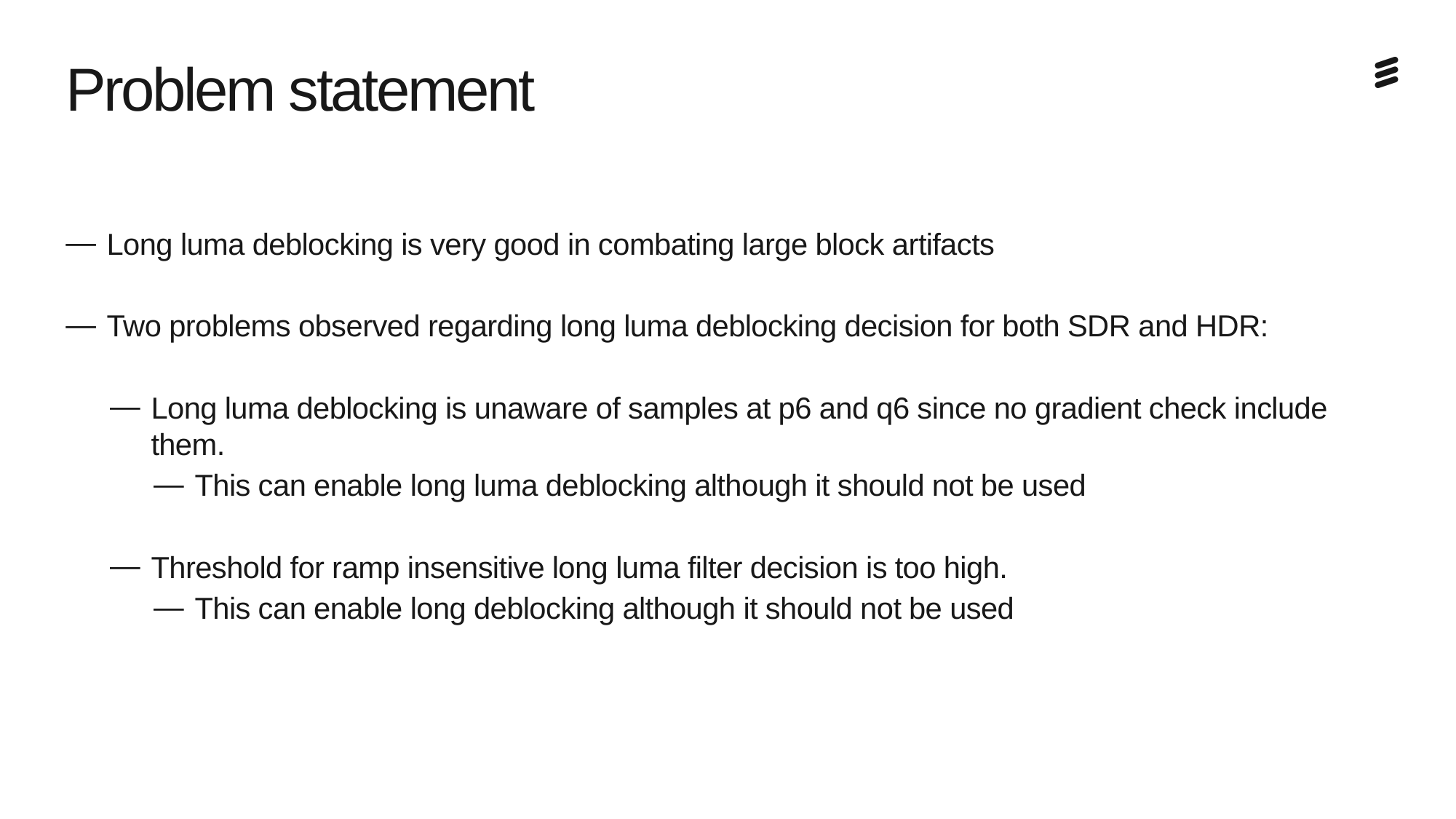

# Problem statement
Long luma deblocking is very good in combating large block artifacts

Two problems observed regarding long luma deblocking decision for both SDR and HDR:

Long luma deblocking is unaware of samples at p6 and q6 since no gradient check include them.
This can enable long luma deblocking although it should not be used

Threshold for ramp insensitive long luma filter decision is too high.
This can enable long deblocking although it should not be used